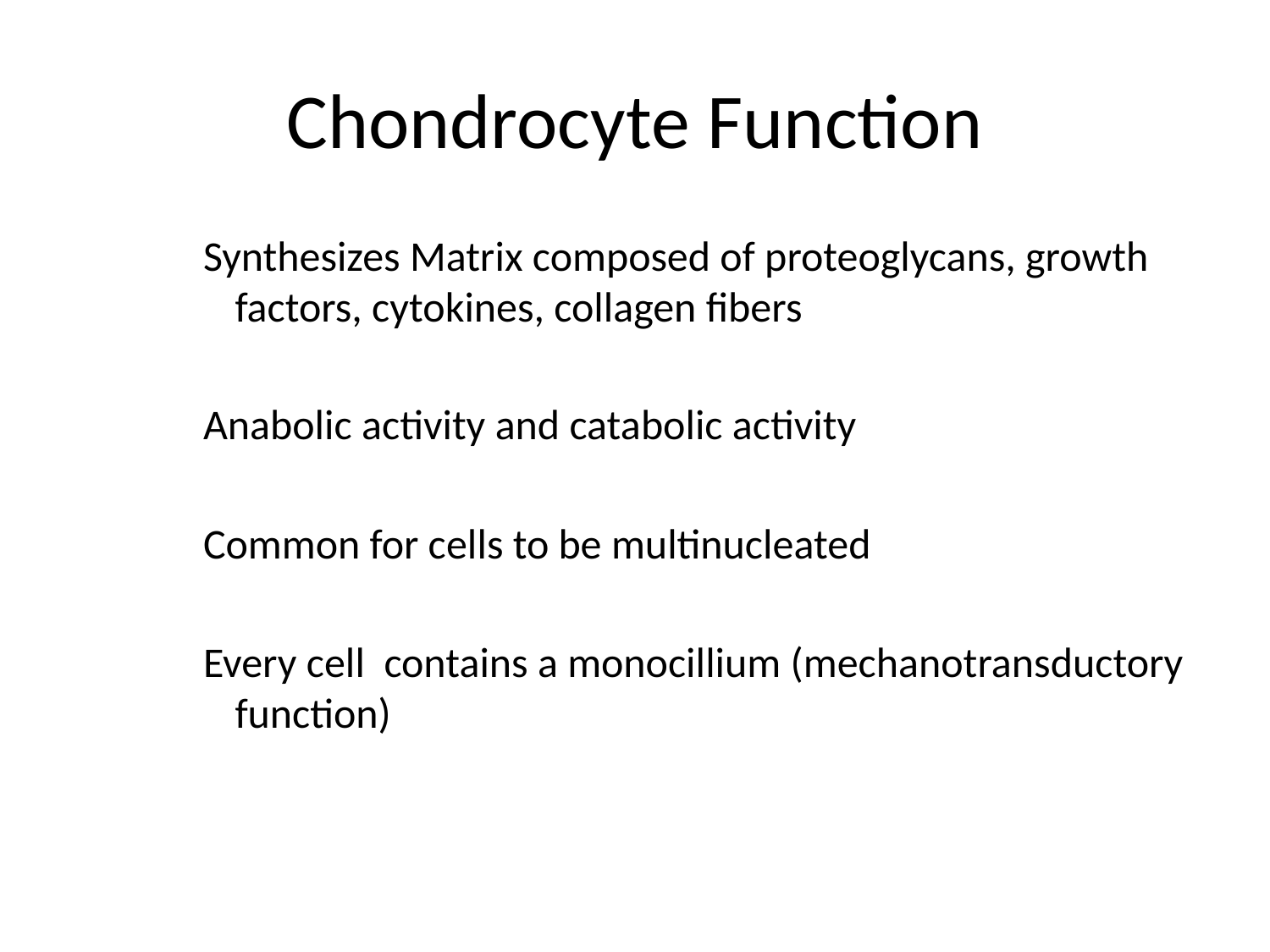

# Chondrocyte Function
Synthesizes Matrix composed of proteoglycans, growth factors, cytokines, collagen fibers

Anabolic activity and catabolic activity

Common for cells to be multinucleated

Every cell  contains a monocillium (mechanotransductory function)